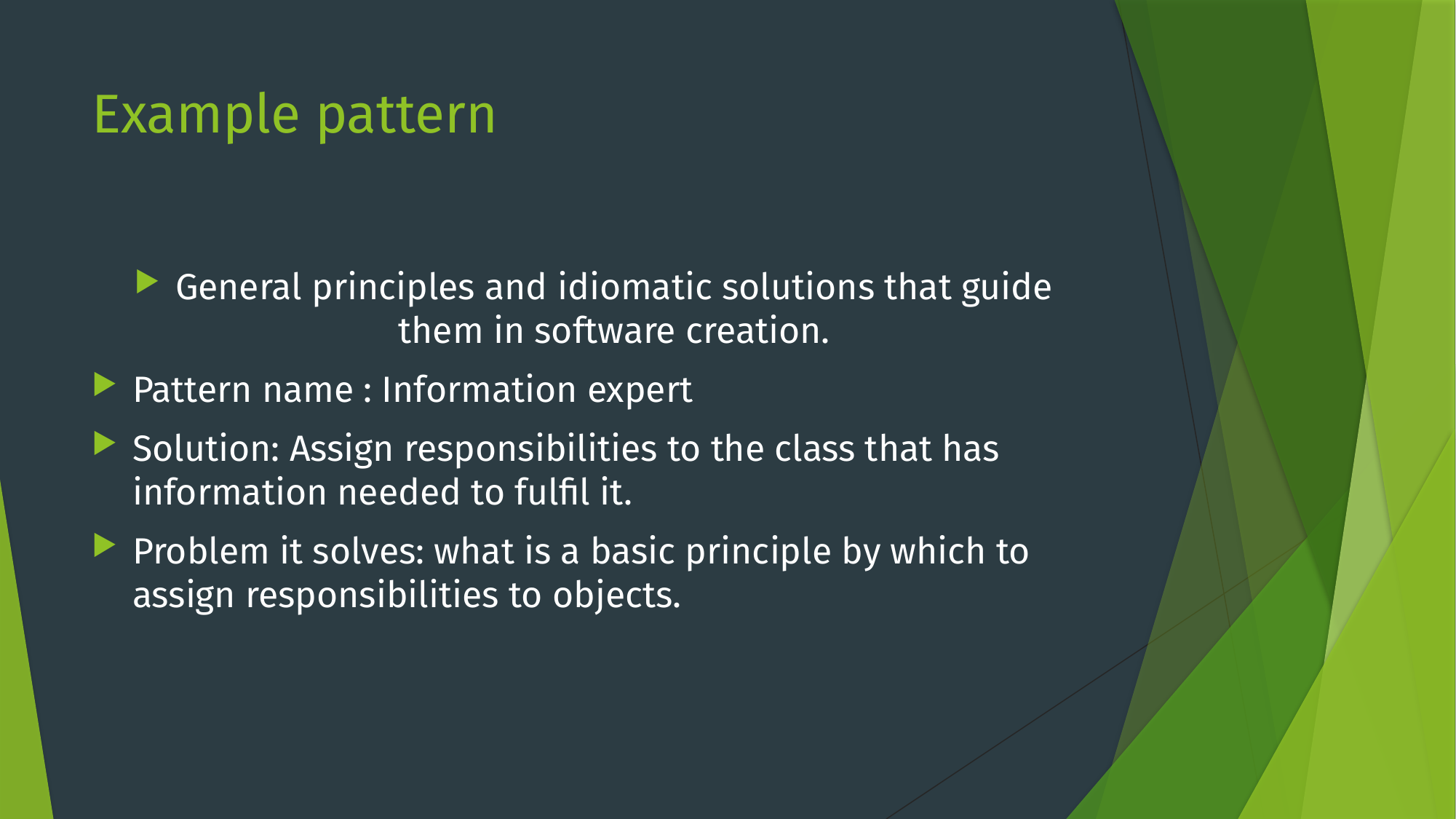

# Example pattern
General principles and idiomatic solutions that guide them in software creation.
Pattern name : Information expert
Solution: Assign responsibilities to the class that has information needed to fulfil it.
Problem it solves: what is a basic principle by which to assign responsibilities to objects.